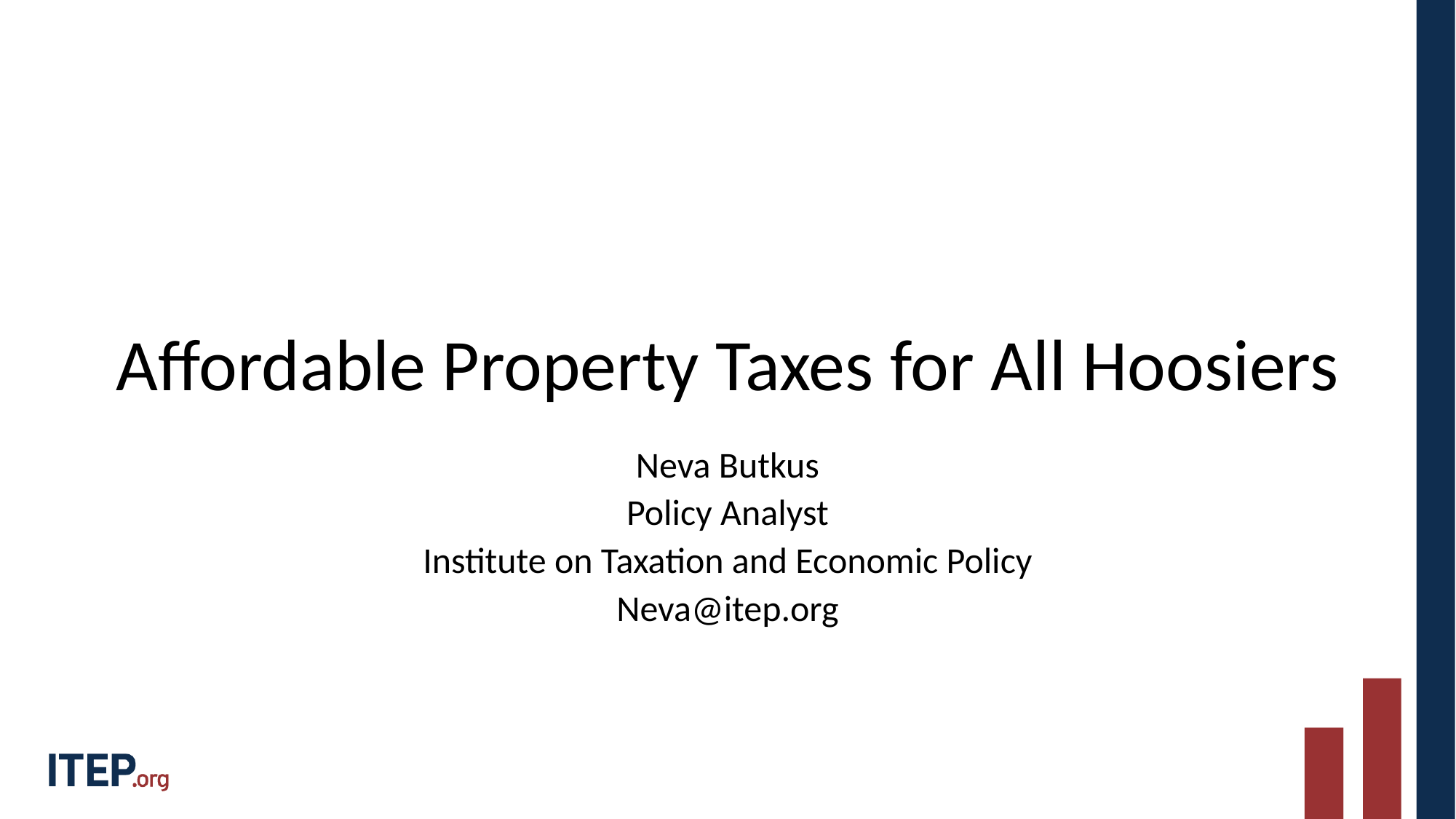

# Affordable Property Taxes for All Hoosiers
Neva Butkus
Policy Analyst
Institute on Taxation and Economic Policy
Neva@itep.org